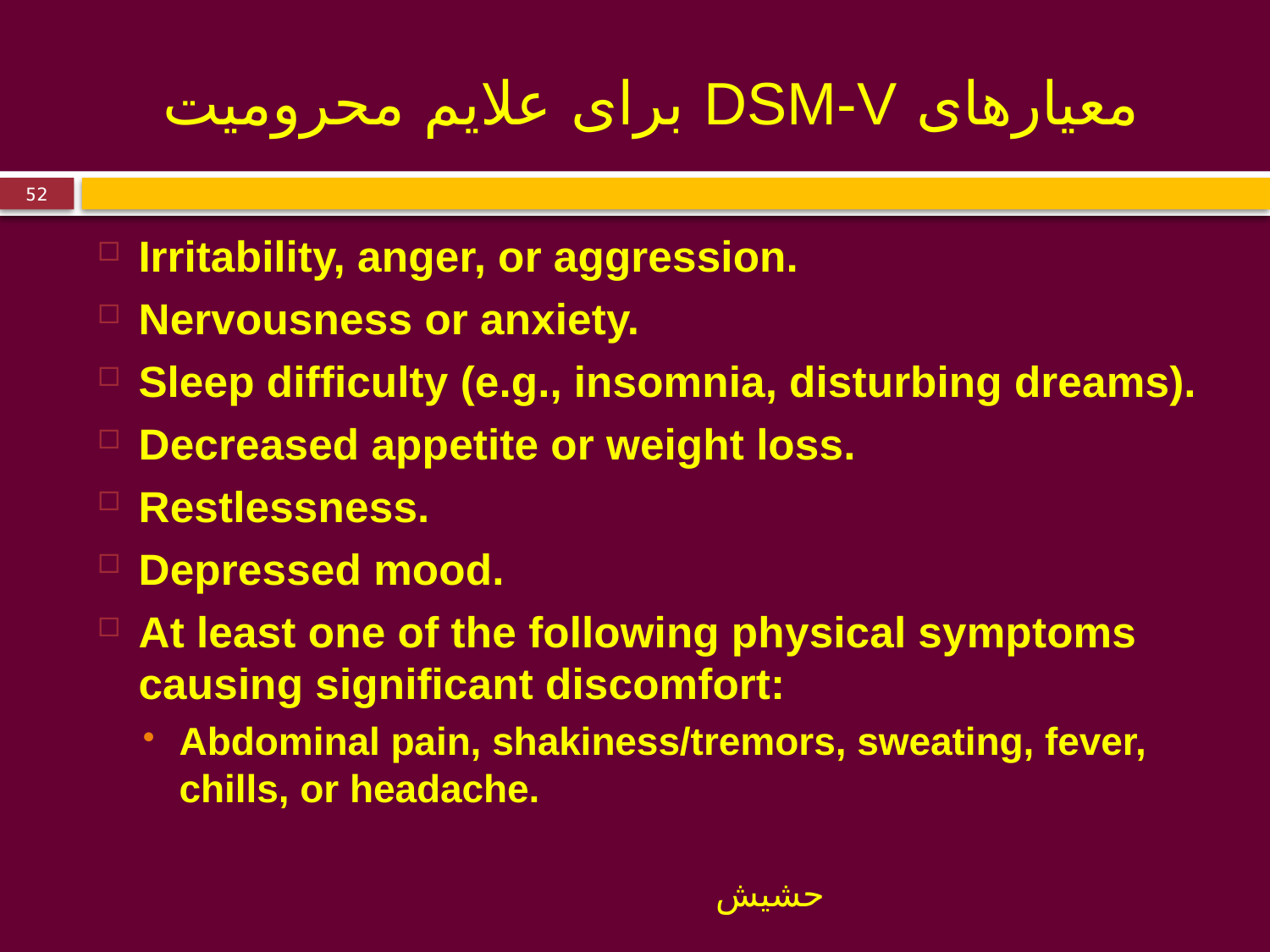

# معیارهای DSM-V برای علایم محرومیت
52
Irritability, anger, or aggression.
Nervousness or anxiety.
Sleep difficulty (e.g., insomnia, disturbing dreams).
Decreased appetite or weight loss.
Restlessness.
Depressed mood.
At least one of the following physical symptoms causing significant discomfort:
Abdominal pain, shakiness/tremors, sweating, fever, chills, or headache.
حشیش